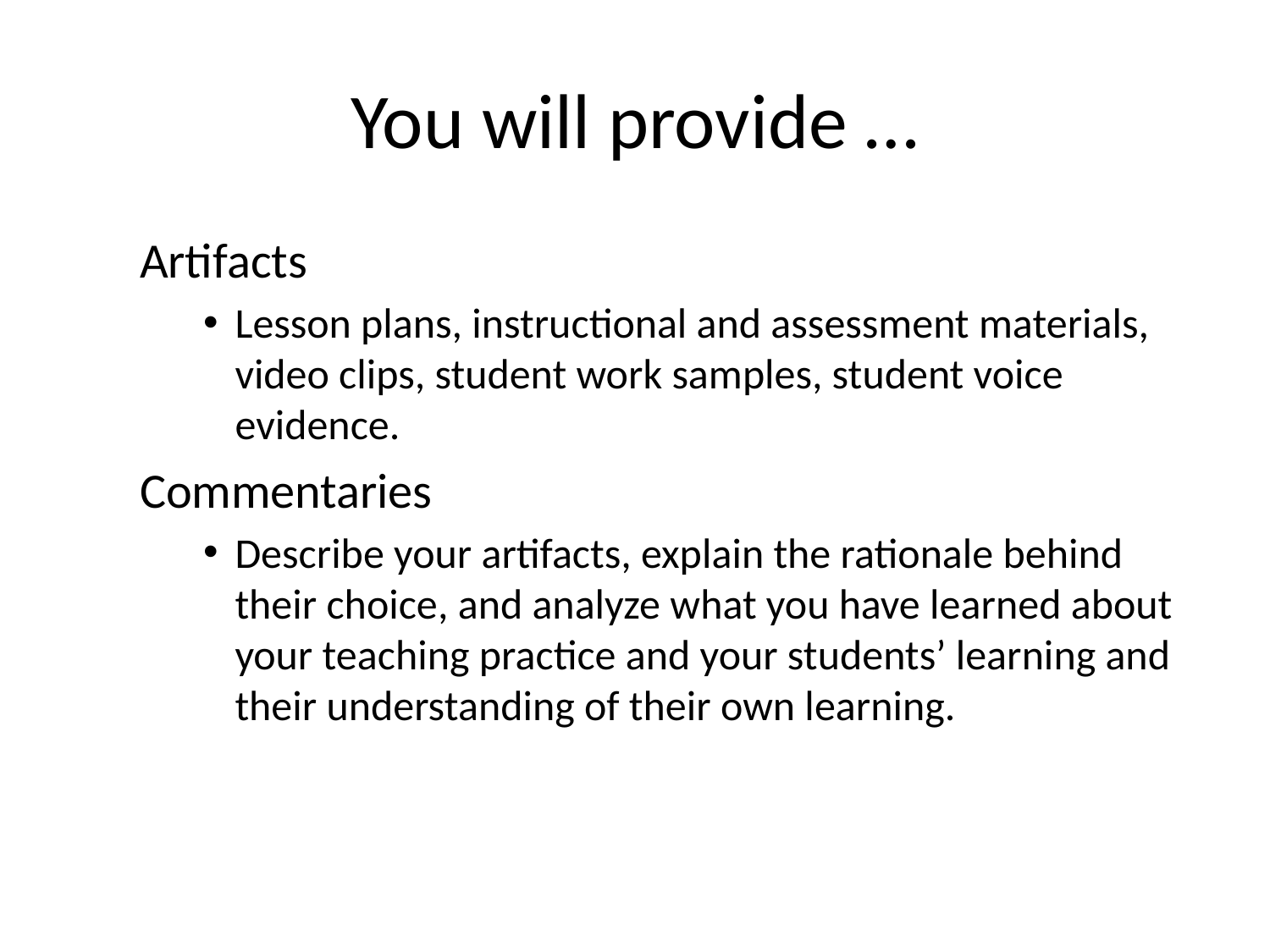

# You will provide …
Artifacts
Lesson plans, instructional and assessment materials, video clips, student work samples, student voice evidence.
Commentaries
Describe your artifacts, explain the rationale behind their choice, and analyze what you have learned about your teaching practice and your students’ learning and their understanding of their own learning.